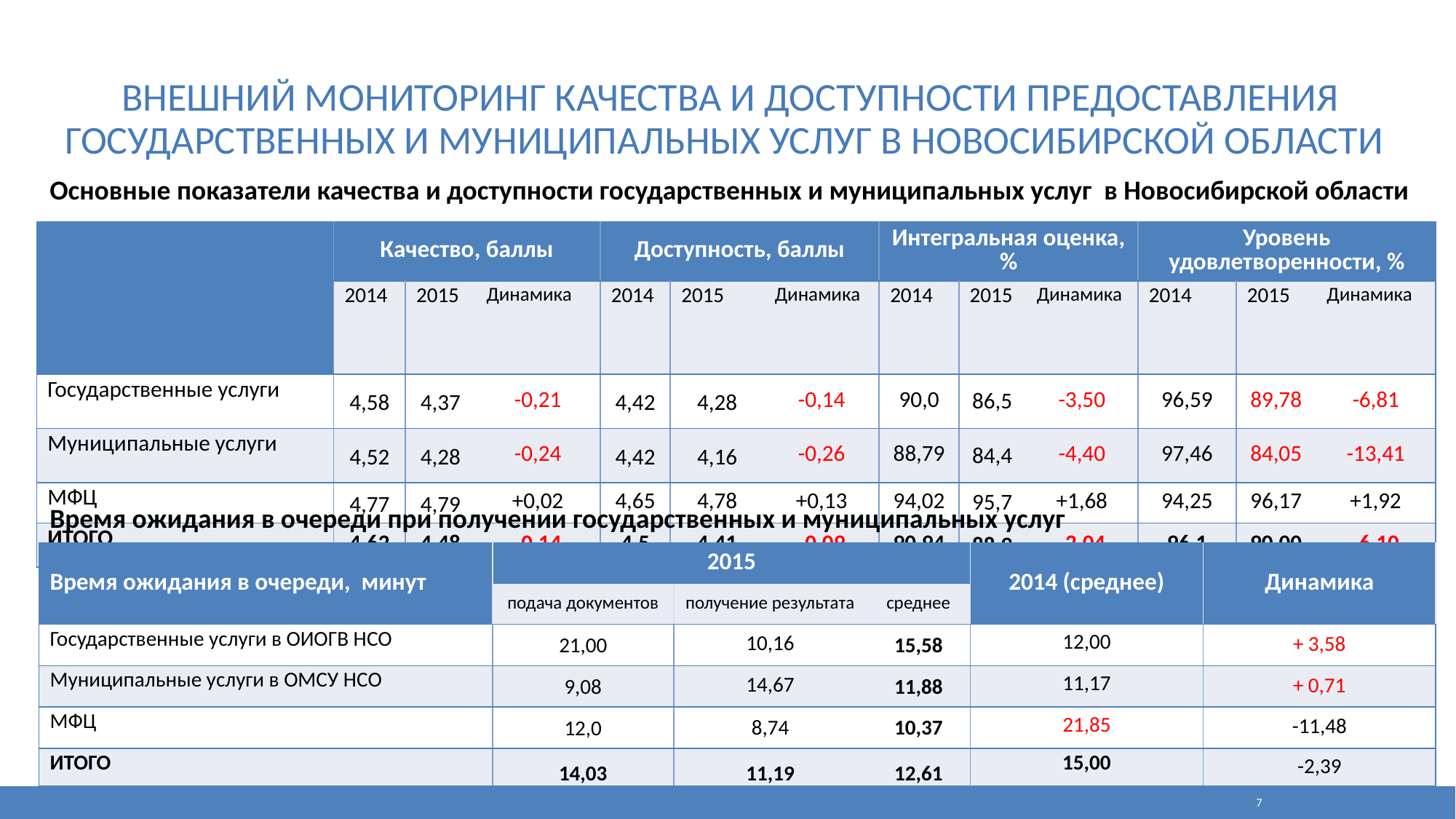

Внешний мониторинг качества и доступности предоставления государственных и муниципальных услуг в Новосибирской области
Основные показатели качества и доступности государственных и муниципальных услуг  в Новосибирской области
|  | Качество, баллы |  |  | Доступность, баллы |  |  | Интегральная оценка, % |  |  | Уровень удовлетворенности, % |  |  |
| --- | --- | --- | --- | --- | --- | --- | --- | --- | --- | --- | --- | --- |
|  | 2014 | 2015 | Динамика | 2014 | 2015 | Динамика | 2014 | 2015 | Динамика | 2014 | 2015 | Динамика |
| Государственные услуги | 4,58 | 4,37 | -0,21 | 4,42 | 4,28 | -0,14 | 90,0 | 86,5 | -3,50 | 96,59 | 89,78 | -6,81 |
| Муниципальные услуги | 4,52 | 4,28 | -0,24 | 4,42 | 4,16 | -0,26 | 88,79 | 84,4 | -4,40 | 97,46 | 84,05 | -13,41 |
| МФЦ | 4,77 | 4,79 | +0,02 | 4,65 | 4,78 | +0,13 | 94,02 | 95,7 | +1,68 | 94,25 | 96,17 | +1,92 |
| ИТОГО | 4,62 | 4,48 | -0,14 | 4,5 | 4,41 | -0,09 | 90,94 | 88,9 | -2,04 | 96,1 | 90,00 | -6,10 |
Время ожидания в очереди при получении государственных и муниципальных услуг
| Время ожидания в очереди, минут | 2015 |  |  | 2014 (среднее) | Динамика |
| --- | --- | --- | --- | --- | --- |
|  | подача документов | получение результата | среднее |  |  |
| Государственные услуги в ОИОГВ НСО | 21,00 | 10,16 | 15,58 | 12,00 | + 3,58 |
| Муниципальные услуги в ОМСУ НСО | 9,08 | 14,67 | 11,88 | 11,17 | + 0,71 |
| МФЦ | 12,0 | 8,74 | 10,37 | 21,85 | -11,48 |
| ИТОГО | 14,03 | 11,19 | 12,61 | 15,00 | -2,39 |
7